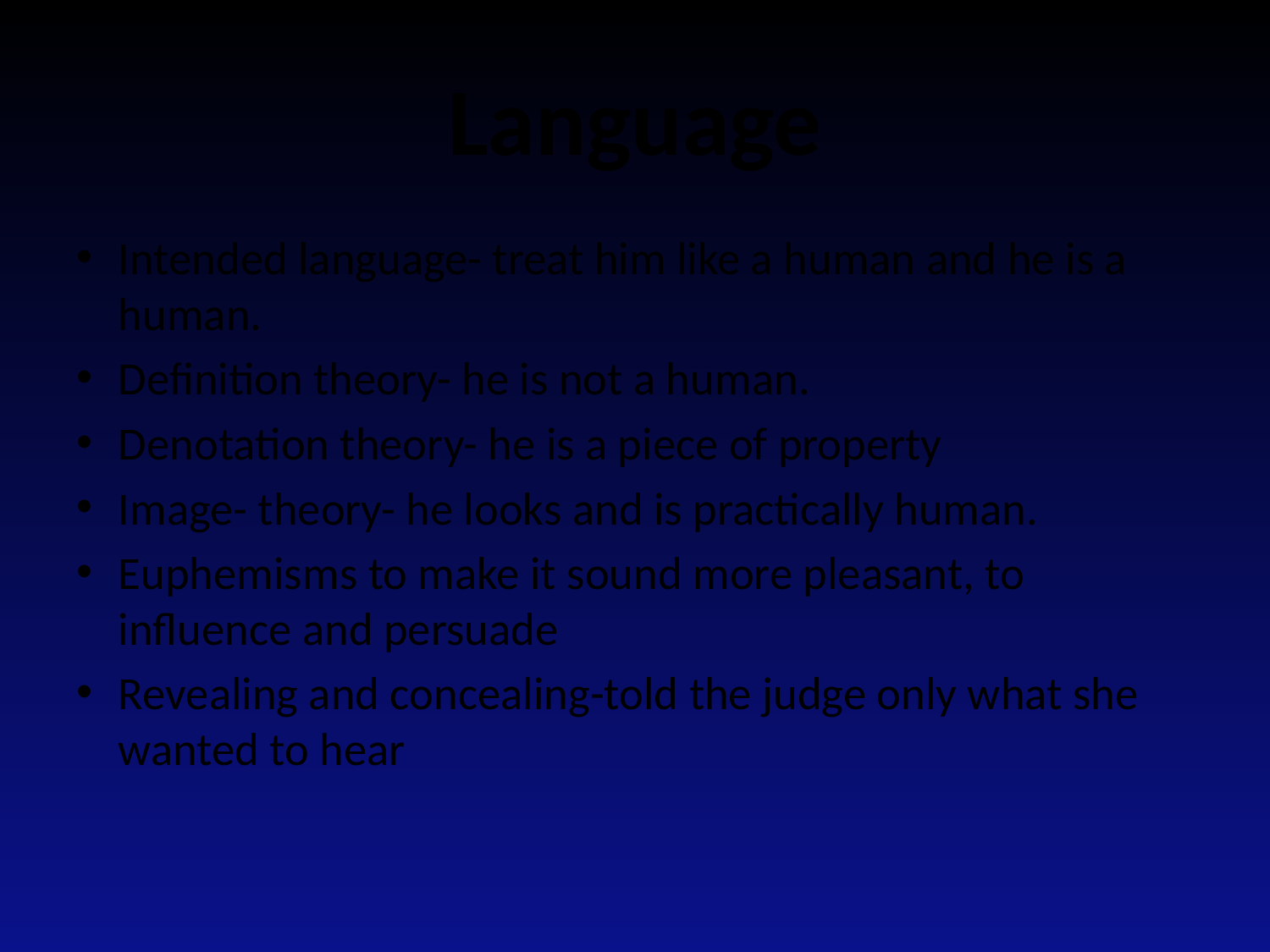

# Language
Intended language- treat him like a human and he is a human.
Definition theory- he is not a human.
Denotation theory- he is a piece of property
Image- theory- he looks and is practically human.
Euphemisms to make it sound more pleasant, to influence and persuade
Revealing and concealing-told the judge only what she wanted to hear